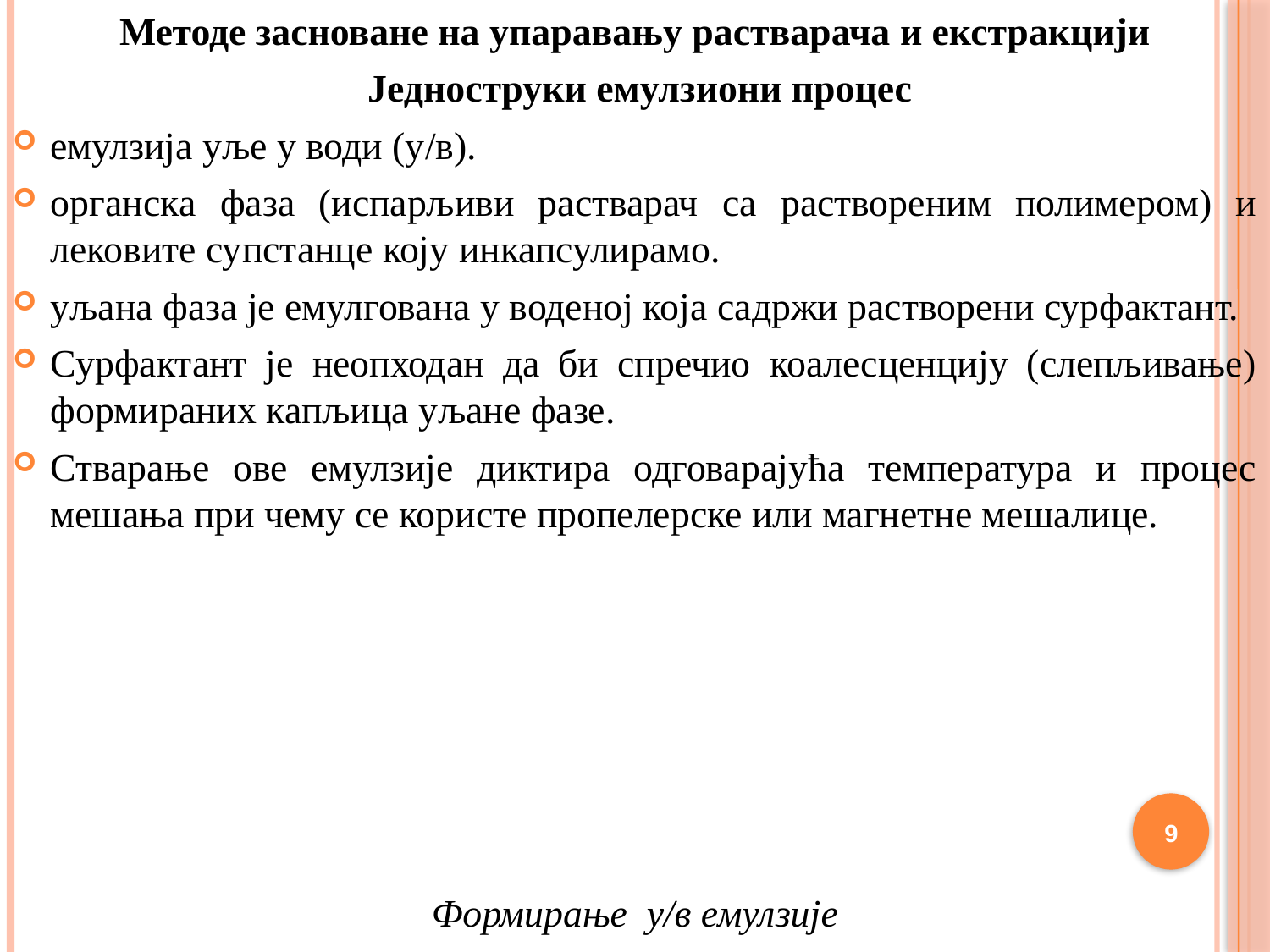

Методе засноване на упаравању растварача и екстракцији
 Једноструки емулзиони процес
емулзија уље у води (у/в).
органска фаза (испарљиви растварач са раствореним полимером) и лековите супстанце коју инкапсулирамо.
уљана фаза је емулгована у воденој која садржи растворени сурфактант.
Сурфактант је неопходан да би спречио коалесценцију (слепљивање) формираних капљица уљане фазе.
Стварање ове емулзије диктира одговарајућа температура и процес мешања при чему се користе пропелерске или магнетне мешалице.

Формирање  у/в емулзије
9